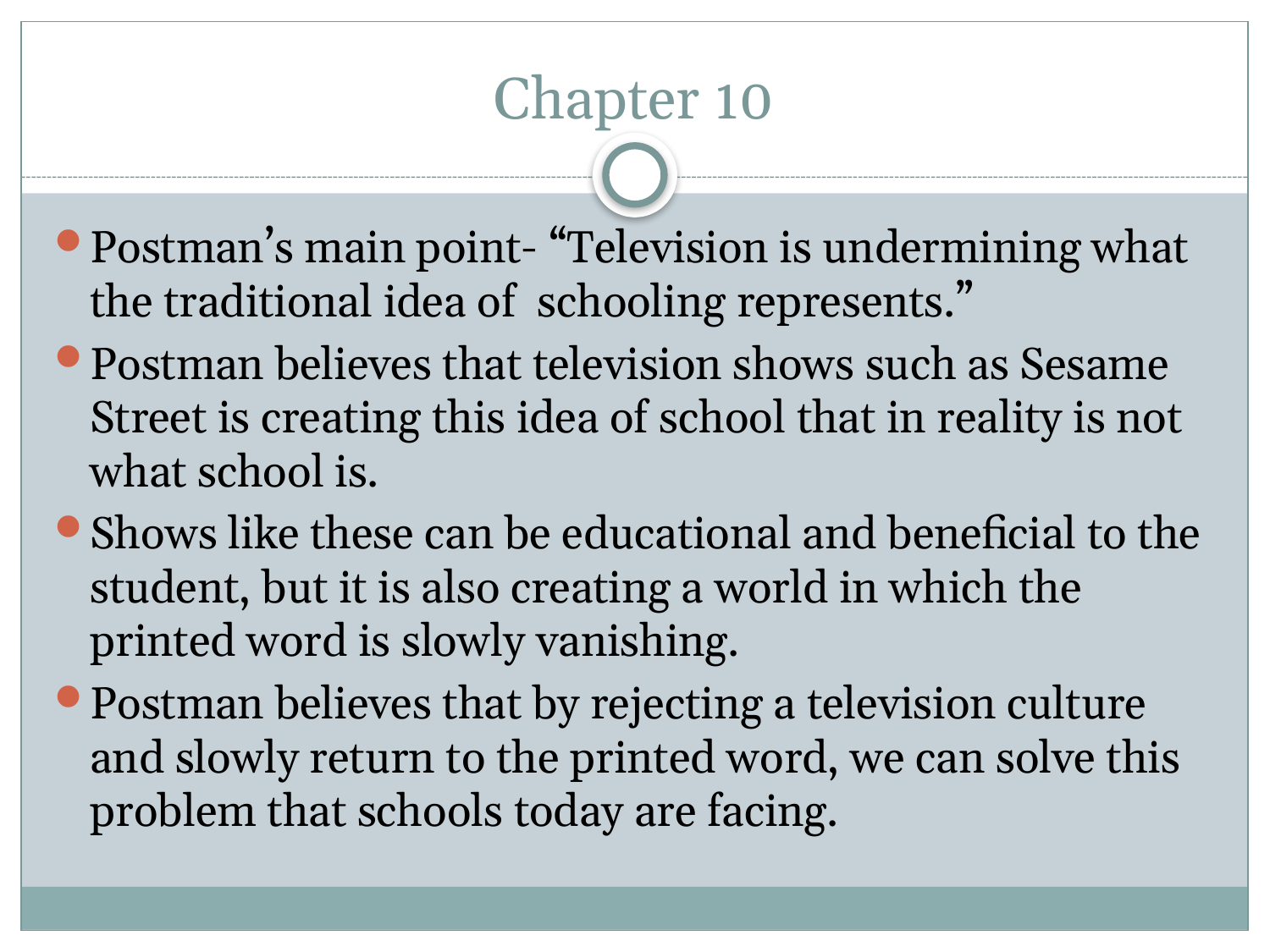

# Chapter 10
Postman’s main point- “Television is undermining what  the traditional idea of  schooling represents.”
Postman believes that television shows such as Sesame Street is creating this idea of school that in reality is not what school is.
Shows like these can be educational and beneficial to the student, but it is also creating a world in which the printed word is slowly vanishing.
Postman believes that by rejecting a television culture and slowly return to the printed word, we can solve this problem that schools today are facing.